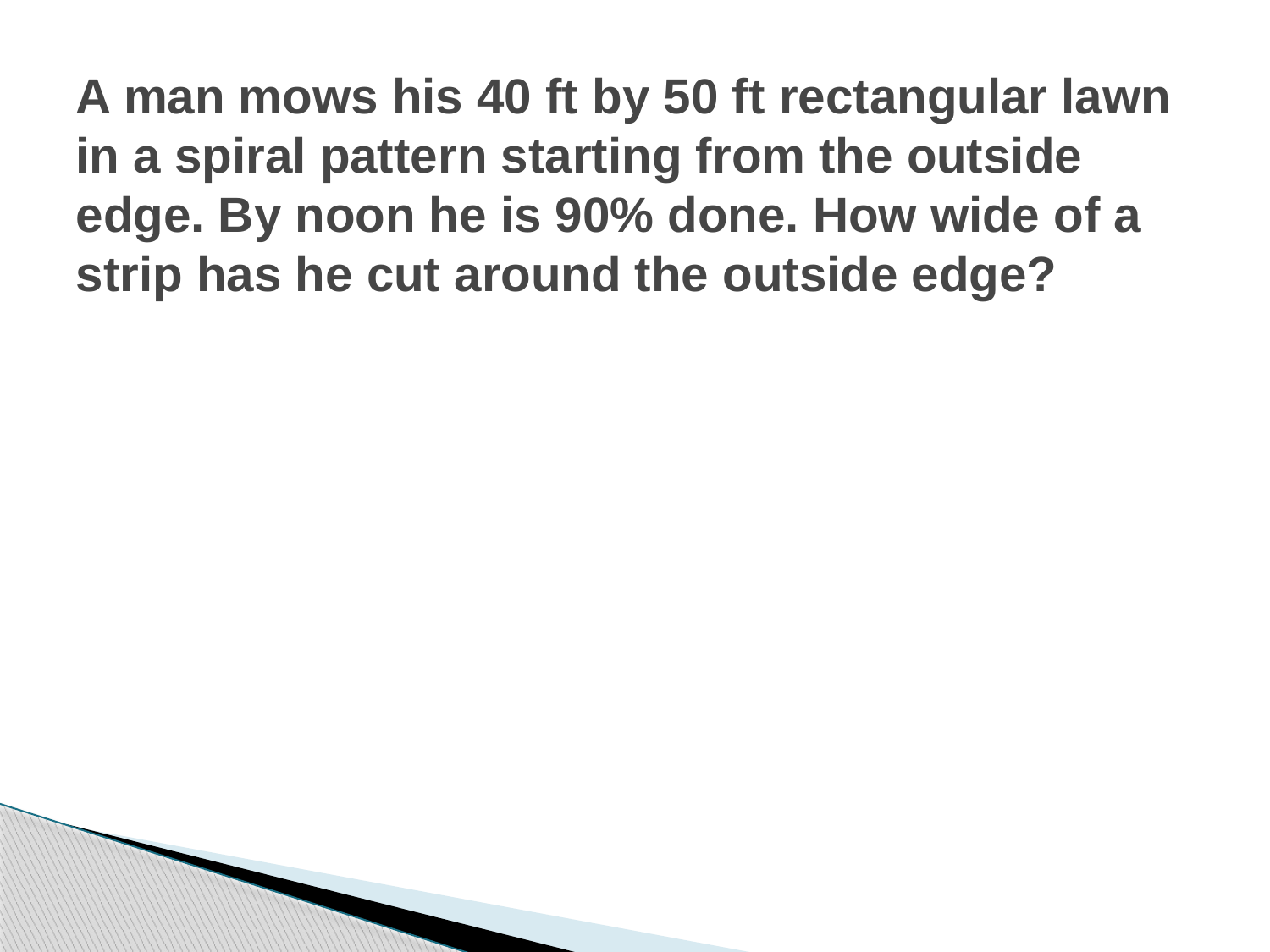

# A man mows his 40 ft by 50 ft rectangular lawn in a spiral pattern starting from the outside edge. By noon he is 90% done. How wide of a strip has he cut around the outside edge?